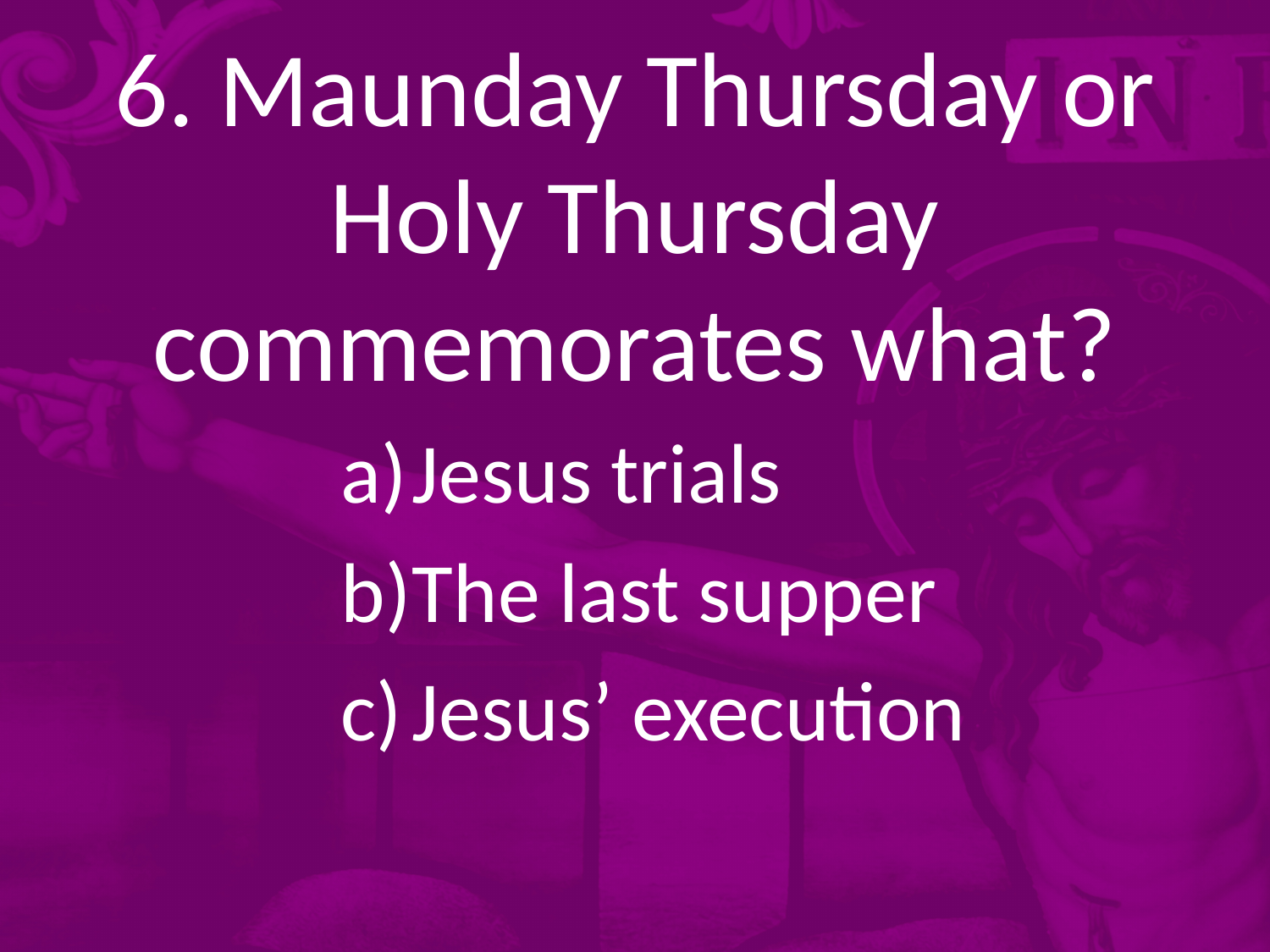

# 6. Maunday Thursday or Holy Thursday commemorates what?
Jesus trials
The last supper
Jesus’ execution